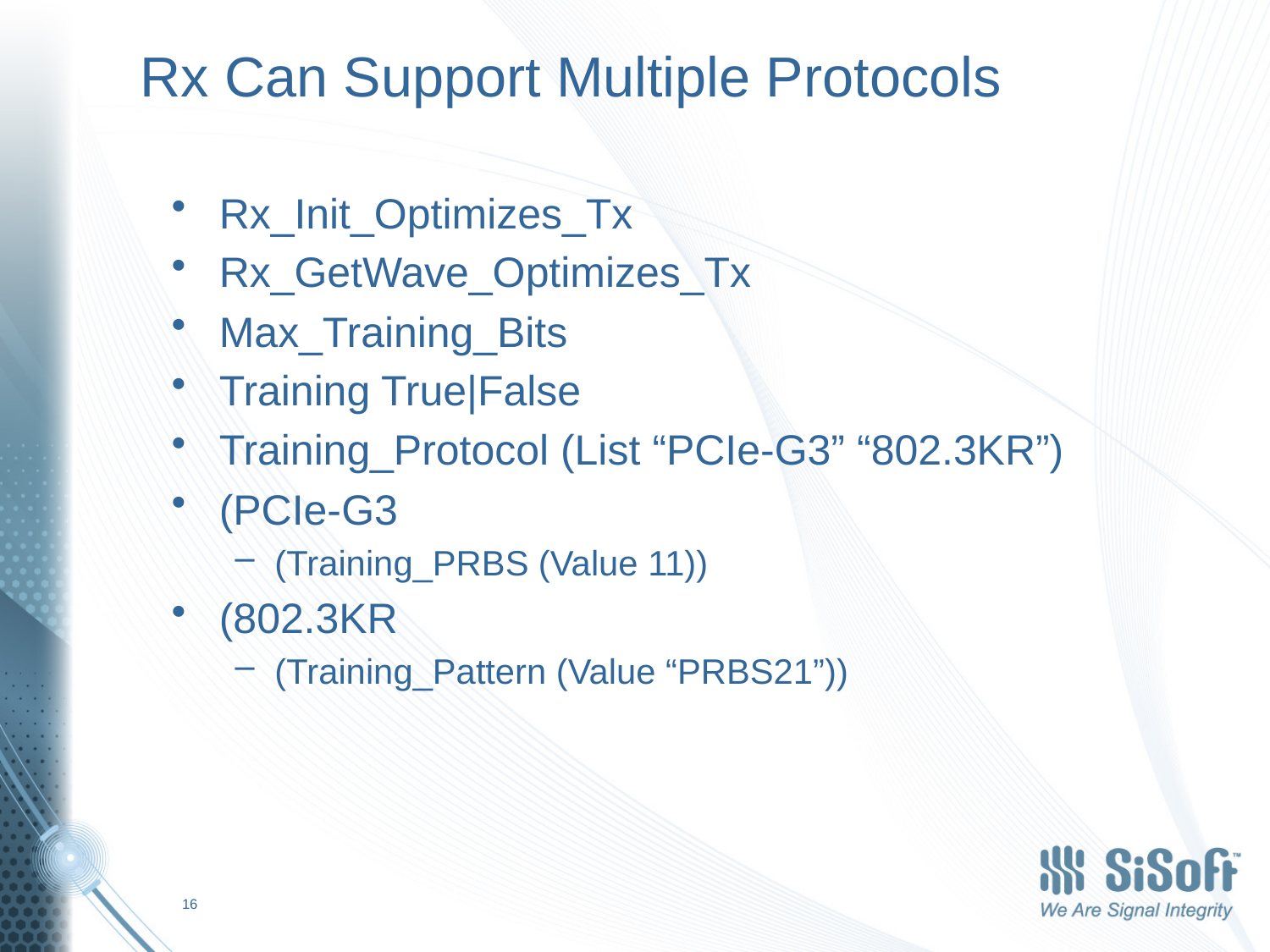

# Rx Can Support Multiple Protocols
Rx_Init_Optimizes_Tx
Rx_GetWave_Optimizes_Tx
Max_Training_Bits
Training True|False
Training_Protocol (List “PCIe-G3” “802.3KR”)
(PCIe-G3
(Training_PRBS (Value 11))
(802.3KR
(Training_Pattern (Value “PRBS21”))

16